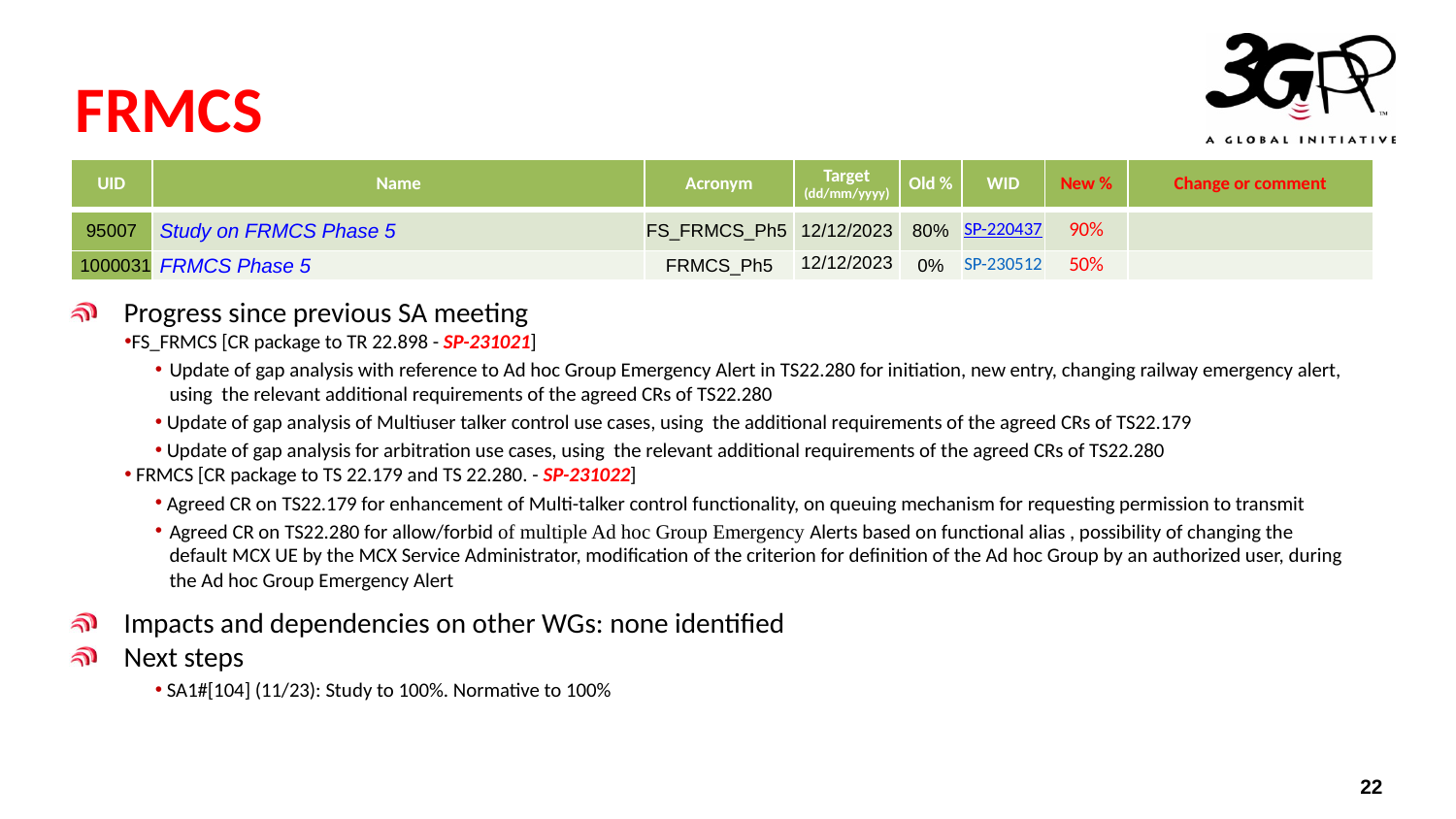

# FRMCS
| UID | Name | Acronym | Target (dd/mm/yyyy) | Old % | WID | New % | Change or comment |
| --- | --- | --- | --- | --- | --- | --- | --- |
| 95007 | Study on FRMCS Phase 5 | FS\_FRMCS\_Ph5 | 12/12/2023 | 80% | SP-220437 | 90% |  |
| 1000031 | FRMCS Phase 5 | FRMCS\_Ph5 | 12/12/2023 | 0% | SP-230512 | 50% |  |
Progress since previous SA meeting
FS_FRMCS [CR package to TR 22.898 - SP-231021]
Update of gap analysis with reference to Ad hoc Group Emergency Alert in TS22.280 for initiation, new entry, changing railway emergency alert, using  the relevant additional requirements of the agreed CRs of TS22.280
 Update of gap analysis of Multiuser talker control use cases, using  the additional requirements of the agreed CRs of TS22.179
 Update of gap analysis for arbitration use cases, using  the relevant additional requirements of the agreed CRs of TS22.280
 FRMCS [CR package to TS 22.179 and TS 22.280. - SP-231022]
 Agreed CR on TS22.179 for enhancement of Multi-talker control functionality, on queuing mechanism for requesting permission to transmit
Agreed CR on TS22.280 for allow/forbid of multiple Ad hoc Group Emergency Alerts based on functional alias , possibility of changing the default MCX UE by the MCX Service Administrator, modification of the criterion for definition of the Ad hoc Group by an authorized user, during the Ad hoc Group Emergency Alert

Impacts and dependencies on other WGs: none identified
Next steps
 SA1#[104] (11/23): Study to 100%. Normative to 100%